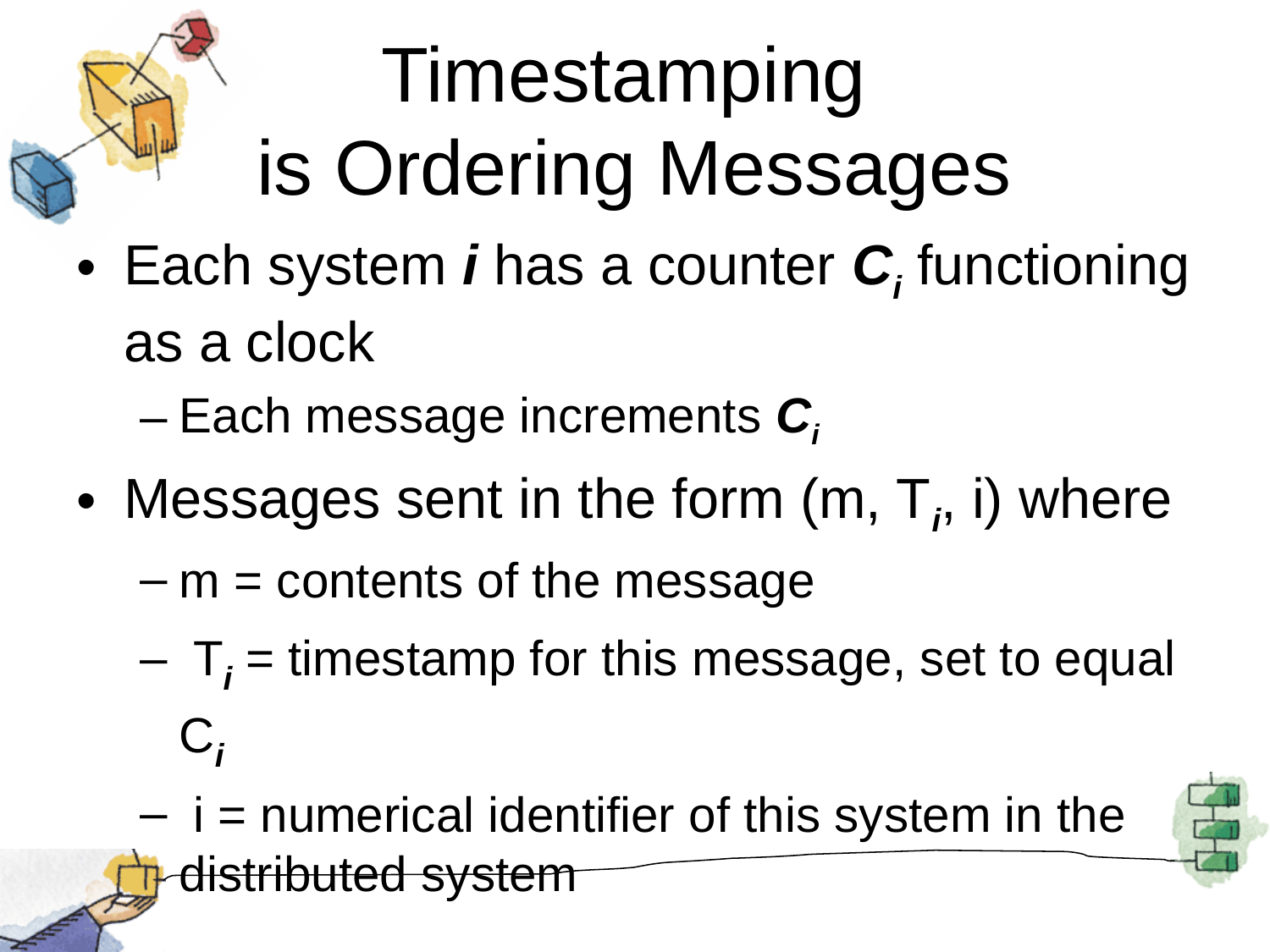

# Timestamping is Ordering Messages
Each system i has a counter Ci functioning as a clock
Each message increments Ci
Messages sent in the form (m, Ti, i) where
m = contents of the message
 Ti = timestamp for this message, set to equal Ci
 i = numerical identifier of this system in the distributed system